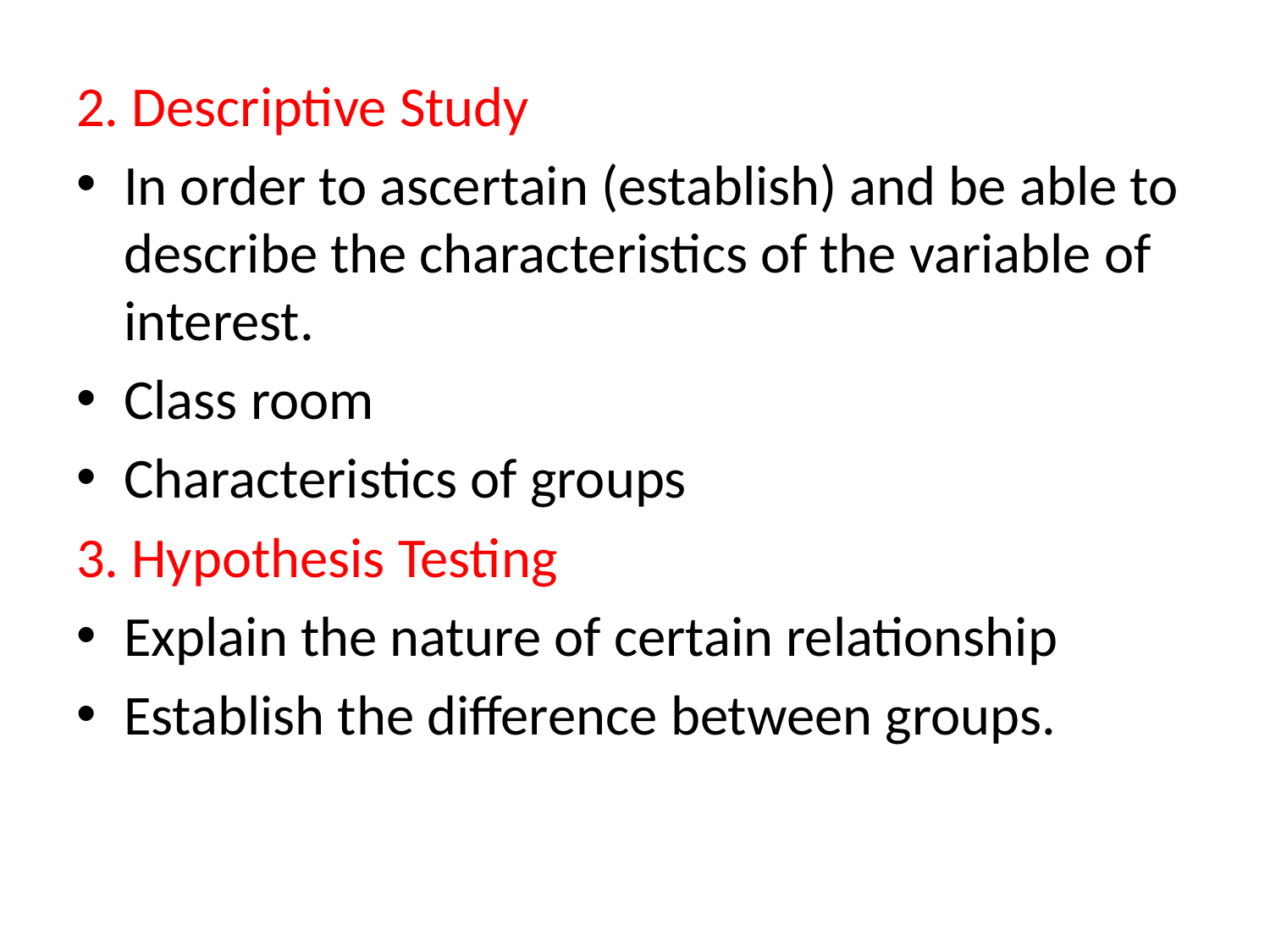

2. Descriptive Study
In order to ascertain (establish) and be able to describe the characteristics of the variable of interest.
Class room
Characteristics of groups
3. Hypothesis Testing
Explain the nature of certain relationship
Establish the difference between groups.